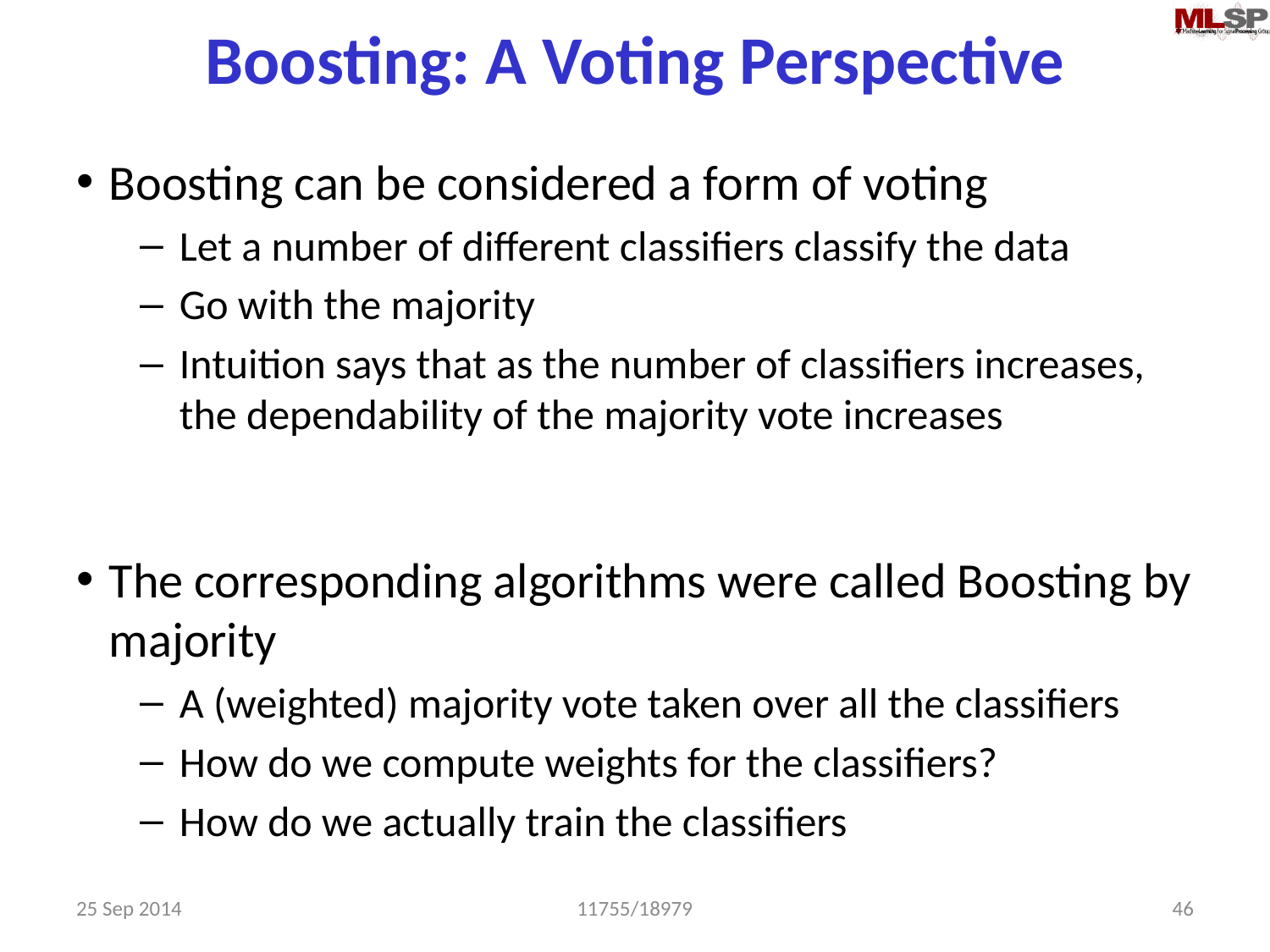

# Boosting: A Voting Perspective
Boosting can be considered a form of voting
Let a number of different classifiers classify the data
Go with the majority
Intuition says that as the number of classifiers increases, the dependability of the majority vote increases

The corresponding algorithms were called Boosting by majority
A (weighted) majority vote taken over all the classifiers
How do we compute weights for the classifiers?
How do we actually train the classifiers

25 Sep 2014
11755/18979
46